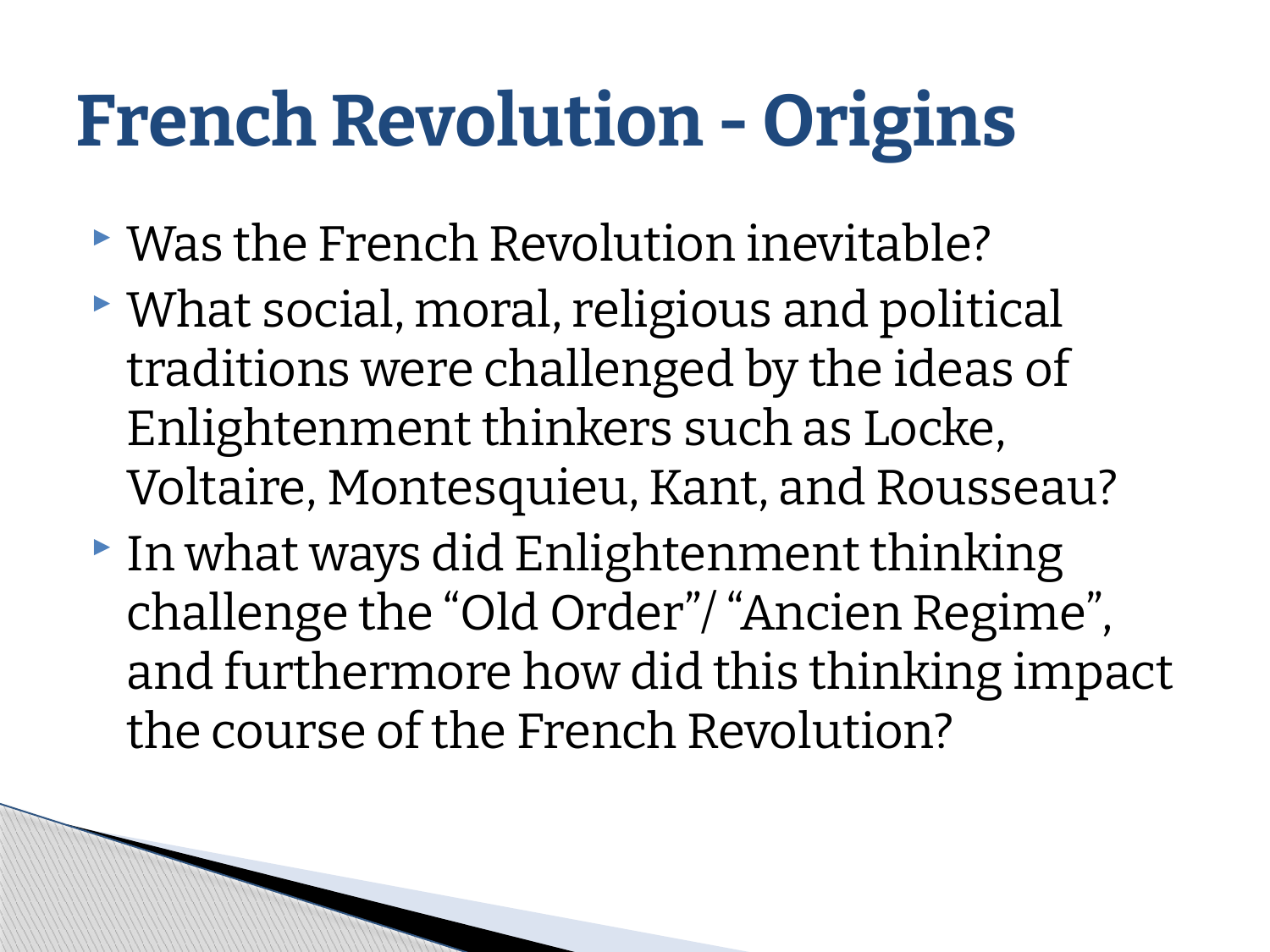

# French Revolution - Origins
Was the French Revolution inevitable?
What social, moral, religious and political traditions were challenged by the ideas of Enlightenment thinkers such as Locke, Voltaire, Montesquieu, Kant, and Rousseau?
In what ways did Enlightenment thinking challenge the “Old Order”/ “Ancien Regime”, and furthermore how did this thinking impact the course of the French Revolution?